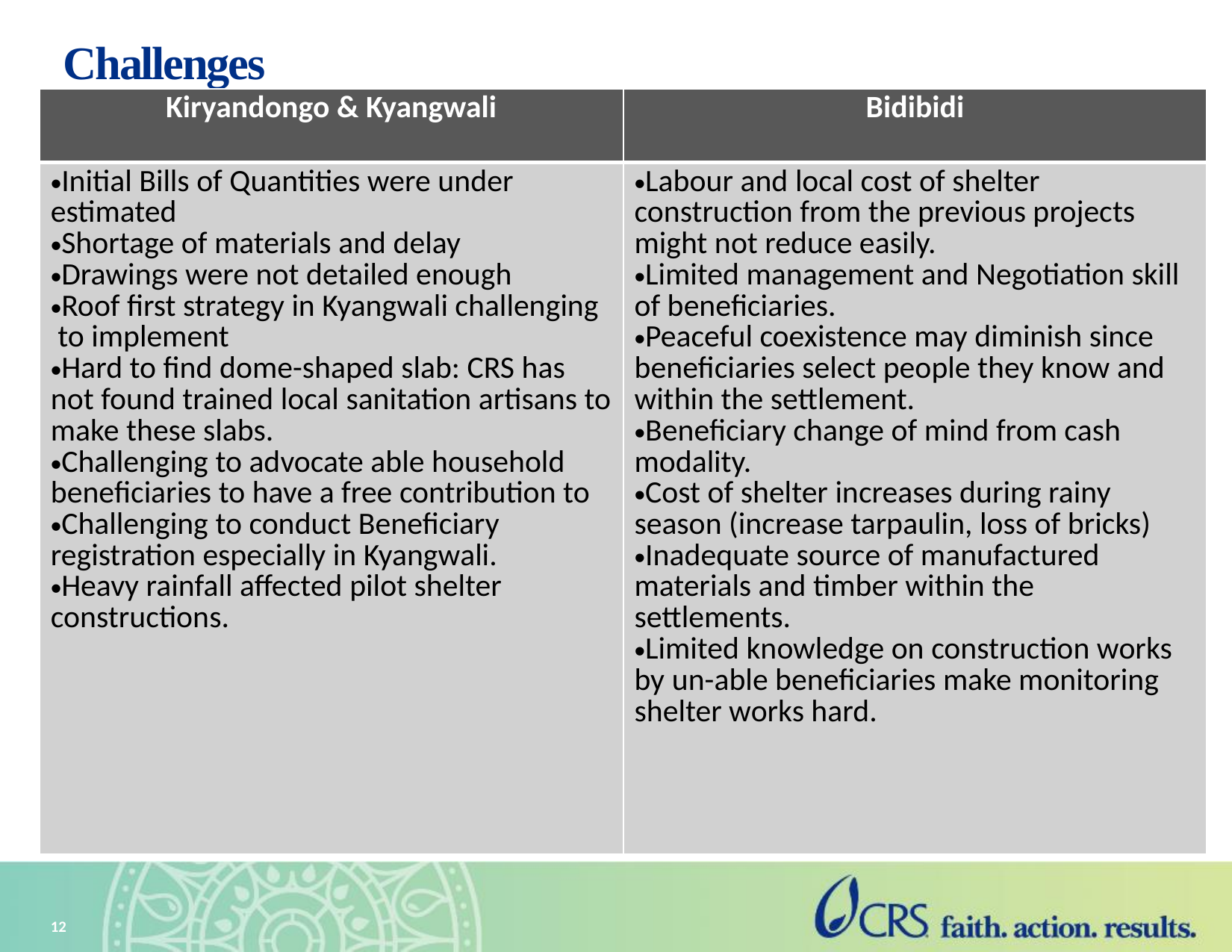

# Challenges
| Kiryandongo & Kyangwali | Bidibidi |
| --- | --- |
| Initial Bills of Quantities were under estimated Shortage of materials and delay Drawings were not detailed enough Roof first strategy in Kyangwali challenging to implement Hard to find dome-shaped slab: CRS has not found trained local sanitation artisans to make these slabs. Challenging to advocate able household beneficiaries to have a free contribution to Challenging to conduct Beneficiary registration especially in Kyangwali. Heavy rainfall affected pilot shelter constructions. | Labour and local cost of shelter construction from the previous projects might not reduce easily. Limited management and Negotiation skill of beneficiaries. Peaceful coexistence may diminish since beneficiaries select people they know and within the settlement. Beneficiary change of mind from cash modality. Cost of shelter increases during rainy season (increase tarpaulin, loss of bricks) Inadequate source of manufactured materials and timber within the settlements. Limited knowledge on construction works by un-able beneficiaries make monitoring shelter works hard. |
12